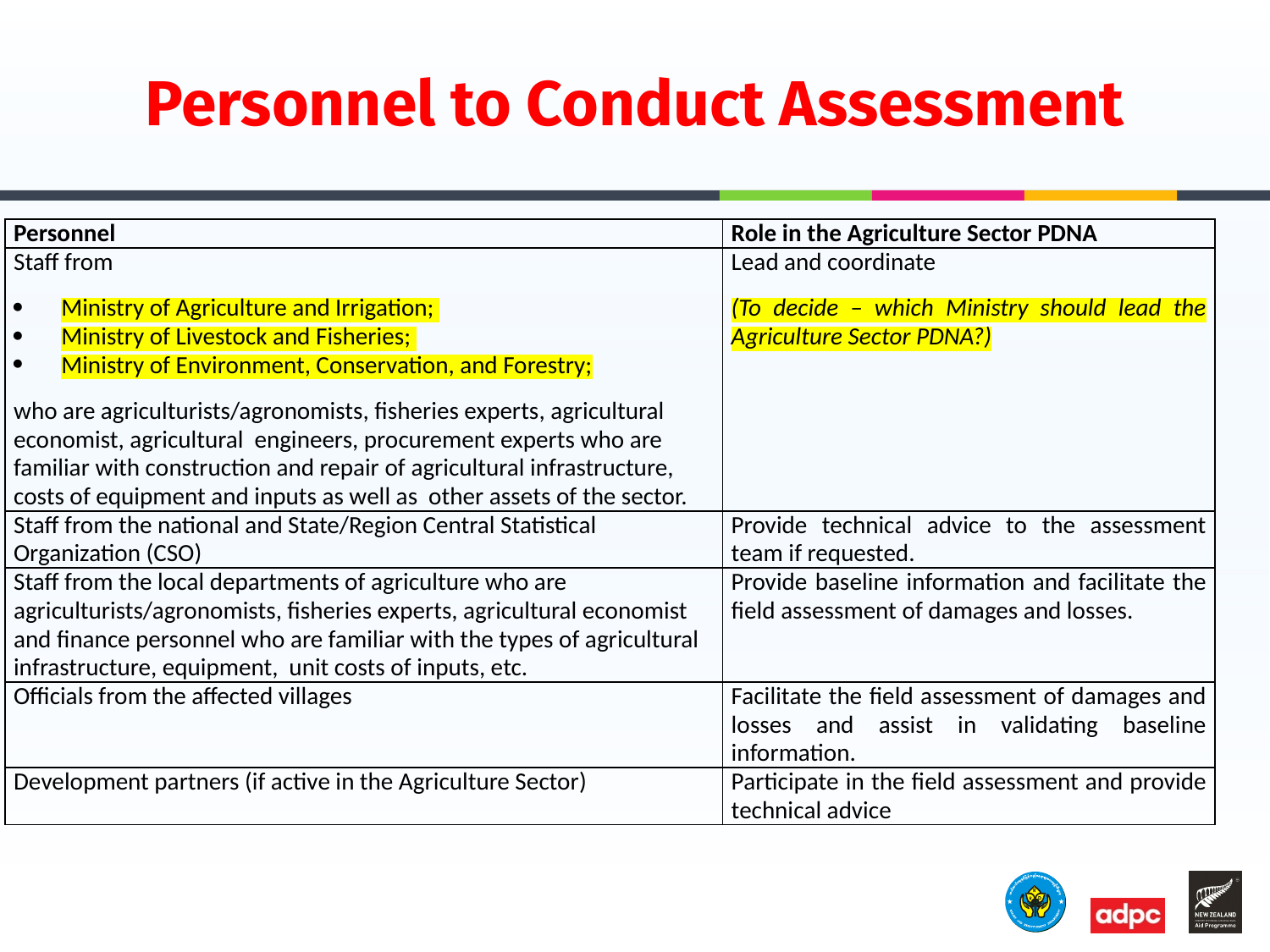

# Personnel to Conduct Assessment
| Personnel | Role in the Agriculture Sector PDNA |
| --- | --- |
| Staff from Ministry of Agriculture and Irrigation; Ministry of Livestock and Fisheries; Ministry of Environment, Conservation, and Forestry; who are agriculturists/agronomists, fisheries experts, agricultural economist, agricultural engineers, procurement experts who are familiar with construction and repair of agricultural infrastructure, costs of equipment and inputs as well as other assets of the sector. | Lead and coordinate (To decide – which Ministry should lead the Agriculture Sector PDNA?) |
| Staff from the national and State/Region Central Statistical Organization (CSO) | Provide technical advice to the assessment team if requested. |
| Staff from the local departments of agriculture who are agriculturists/agronomists, fisheries experts, agricultural economist and finance personnel who are familiar with the types of agricultural infrastructure, equipment, unit costs of inputs, etc. | Provide baseline information and facilitate the field assessment of damages and losses. |
| Officials from the affected villages | Facilitate the field assessment of damages and losses and assist in validating baseline information. |
| Development partners (if active in the Agriculture Sector) | Participate in the field assessment and provide technical advice |